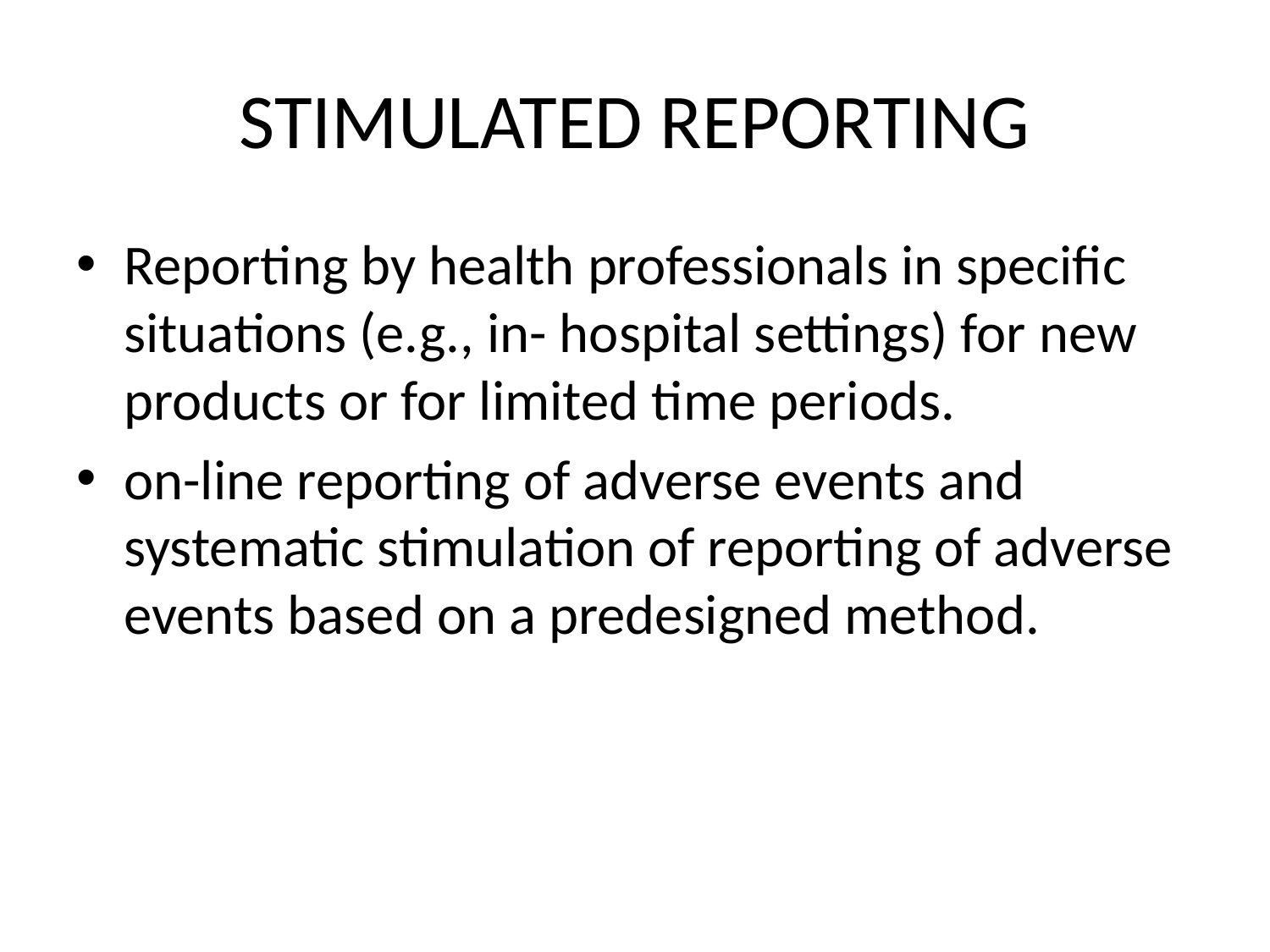

# STIMULATED REPORTING
Reporting by health professionals in specific situations (e.g., in- hospital settings) for new products or for limited time periods.
on-line reporting of adverse events and systematic stimulation of reporting of adverse events based on a predesigned method.